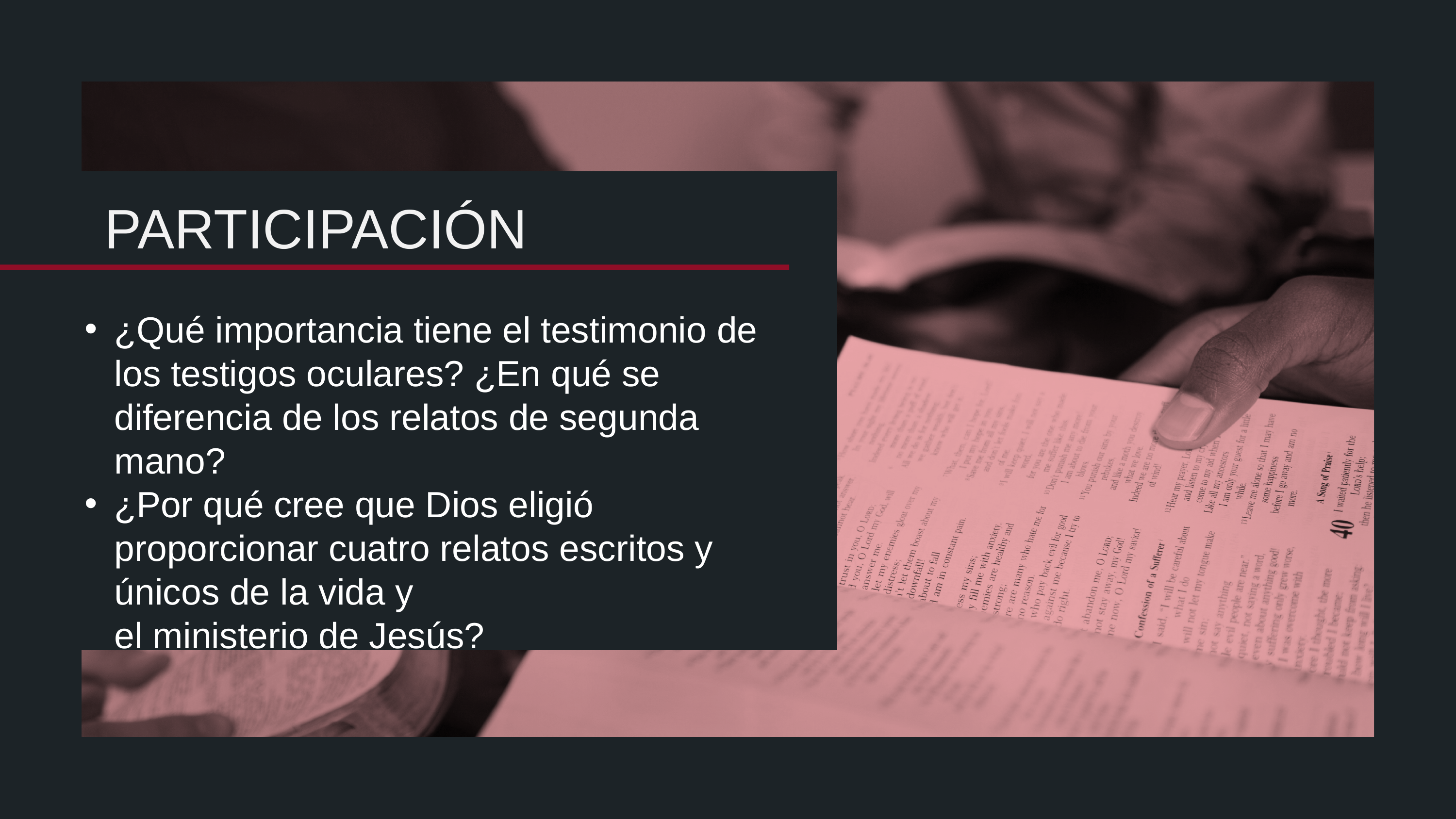

¿Qué importancia tiene el testimonio de
los testigos oculares? ¿En qué se diferencia de los relatos de segunda mano?
¿Por qué cree que Dios eligió proporcionar cuatro relatos escritos y únicos de la vida y
el ministerio de Jesús?